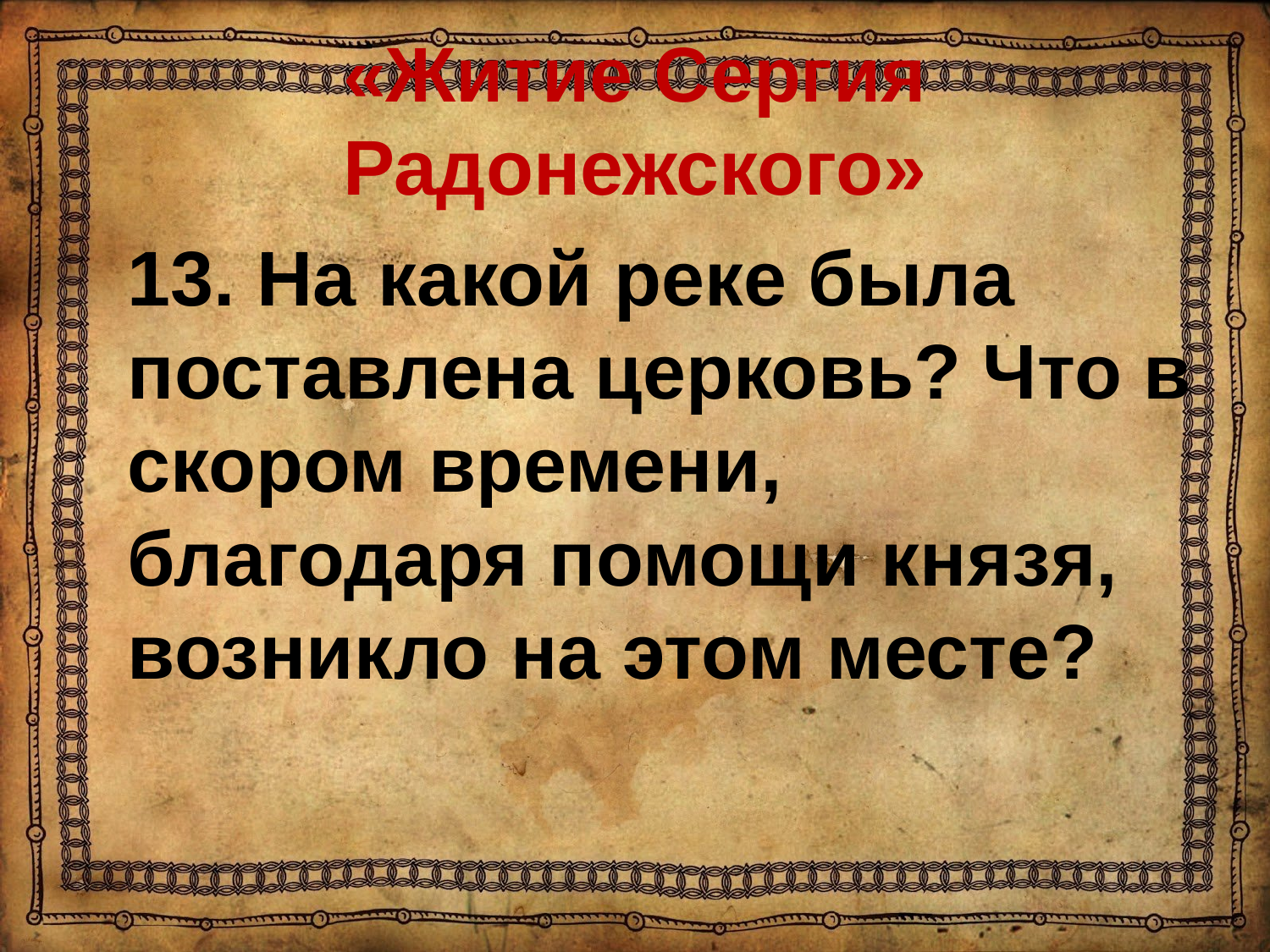

# «Житие Сергия Радонежского»
13. На какой реке была поставлена церковь? Что в скором времени, благодаря помощи князя, возникло на этом месте?